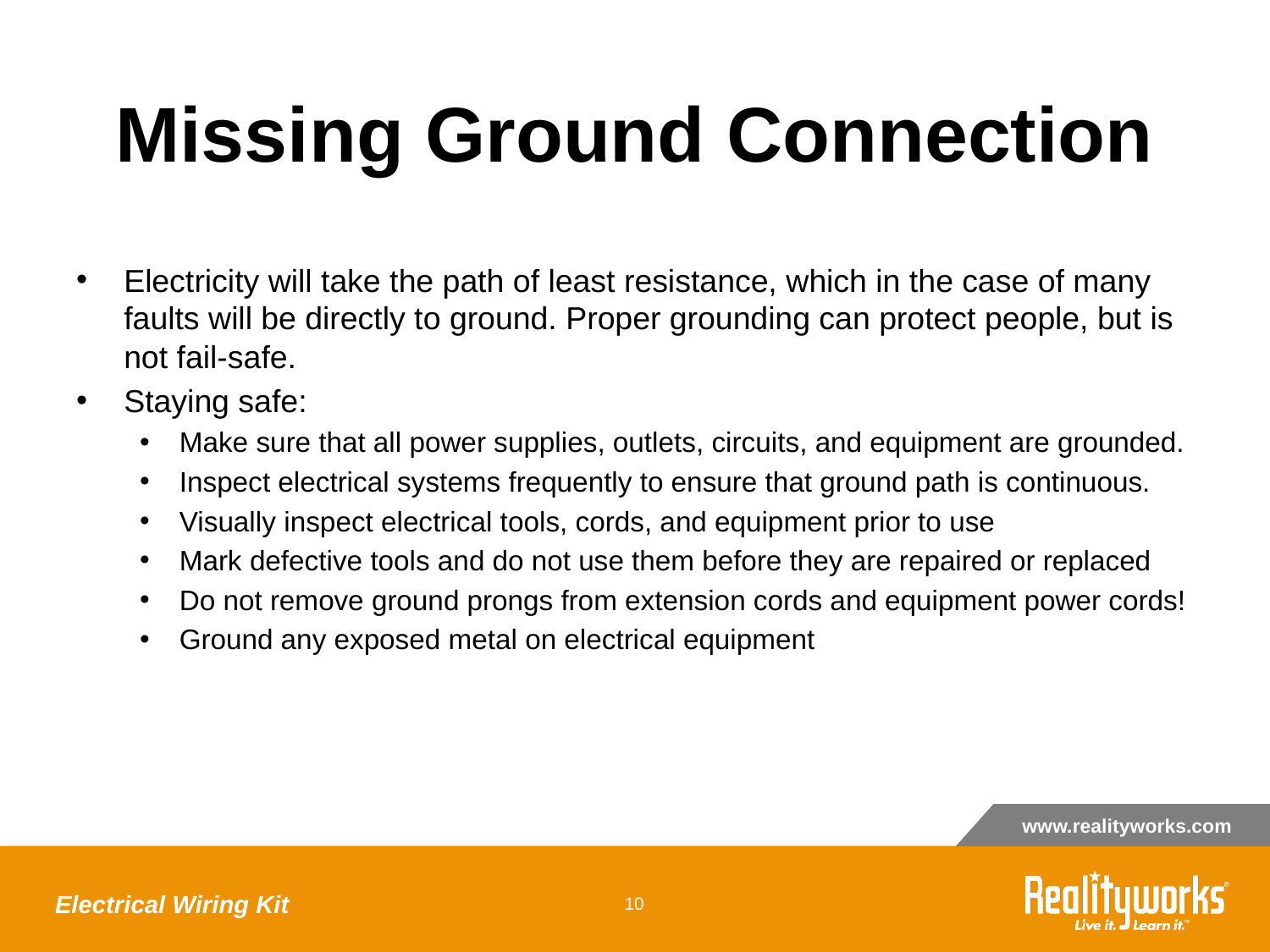

# Missing Ground Connection
Electricity will take the path of least resistance, which in the case of many faults will be directly to ground. Proper grounding can protect people, but is not fail-safe.
Staying safe:
Make sure that all power supplies, outlets, circuits, and equipment are grounded.
Inspect electrical systems frequently to ensure that ground path is continuous.
Visually inspect electrical tools, cords, and equipment prior to use
Mark defective tools and do not use them before they are repaired or replaced
Do not remove ground prongs from extension cords and equipment power cords!
Ground any exposed metal on electrical equipment
Electrical Wiring Kit
10